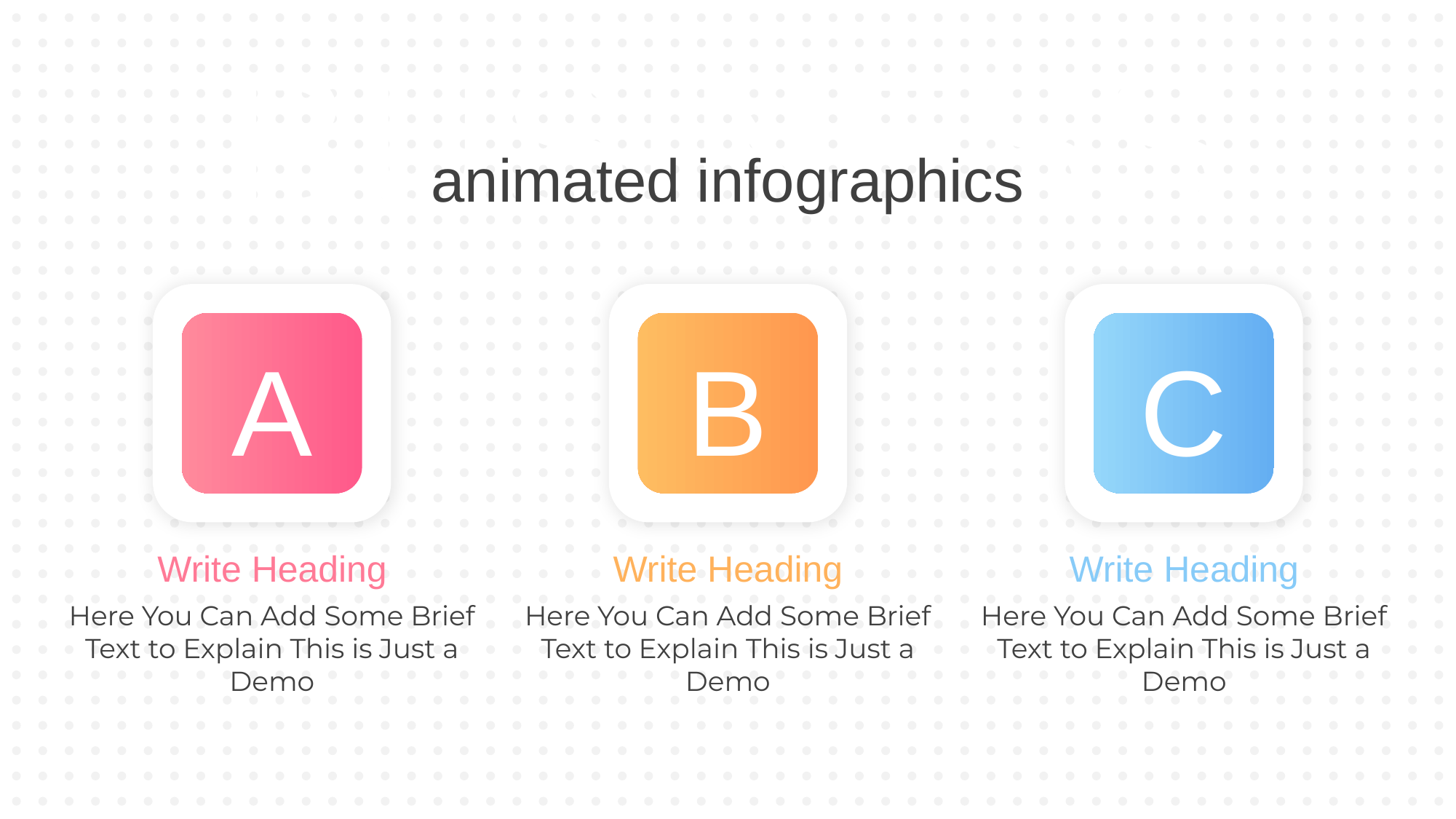

BUSINESS
animated infographics

A
B
C
Write Heading
Write Heading
Write Heading
Here You Can Add Some Brief Text to Explain This is Just a Demo
Here You Can Add Some Brief Text to Explain This is Just a Demo
Here You Can Add Some Brief Text to Explain This is Just a Demo